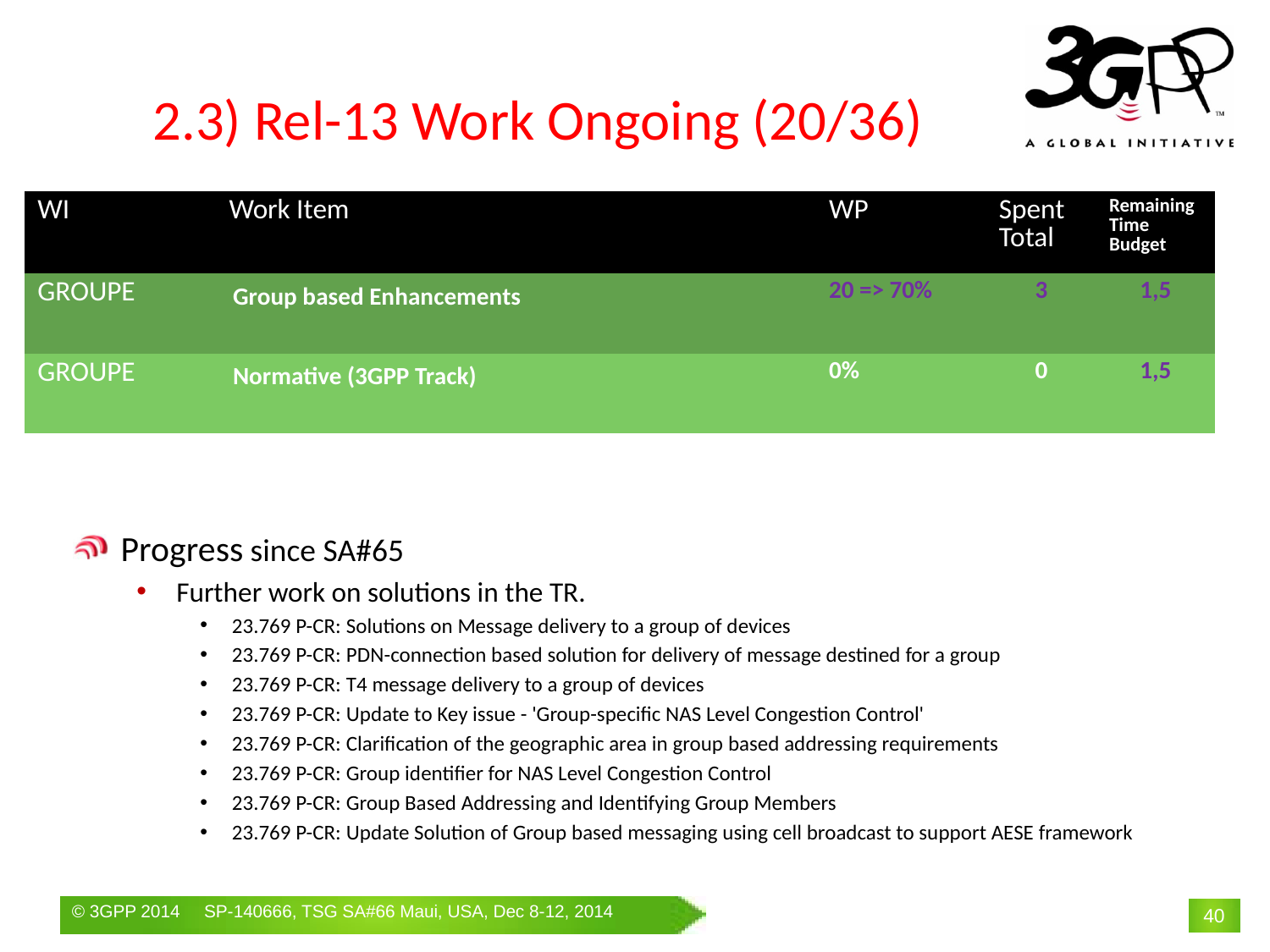

# 2.3) Rel-13 Work Ongoing (20/36)
| WI | Work Item | WP | Spent Total | Remaining Time Budget |
| --- | --- | --- | --- | --- |
| GROUPE | Group based Enhancements | 20 => 70% | 3 | 1,5 |
| GROUPE | Normative (3GPP Track) | 0% | 0 | 1,5 |
Progress since SA#65
Further work on solutions in the TR.
23.769 P-CR: Solutions on Message delivery to a group of devices
23.769 P-CR: PDN-connection based solution for delivery of message destined for a group
23.769 P-CR: T4 message delivery to a group of devices
23.769 P-CR: Update to Key issue - 'Group-specific NAS Level Congestion Control'
23.769 P-CR: Clarification of the geographic area in group based addressing requirements
23.769 P-CR: Group identifier for NAS Level Congestion Control
23.769 P-CR: Group Based Addressing and Identifying Group Members
23.769 P-CR: Update Solution of Group based messaging using cell broadcast to support AESE framework